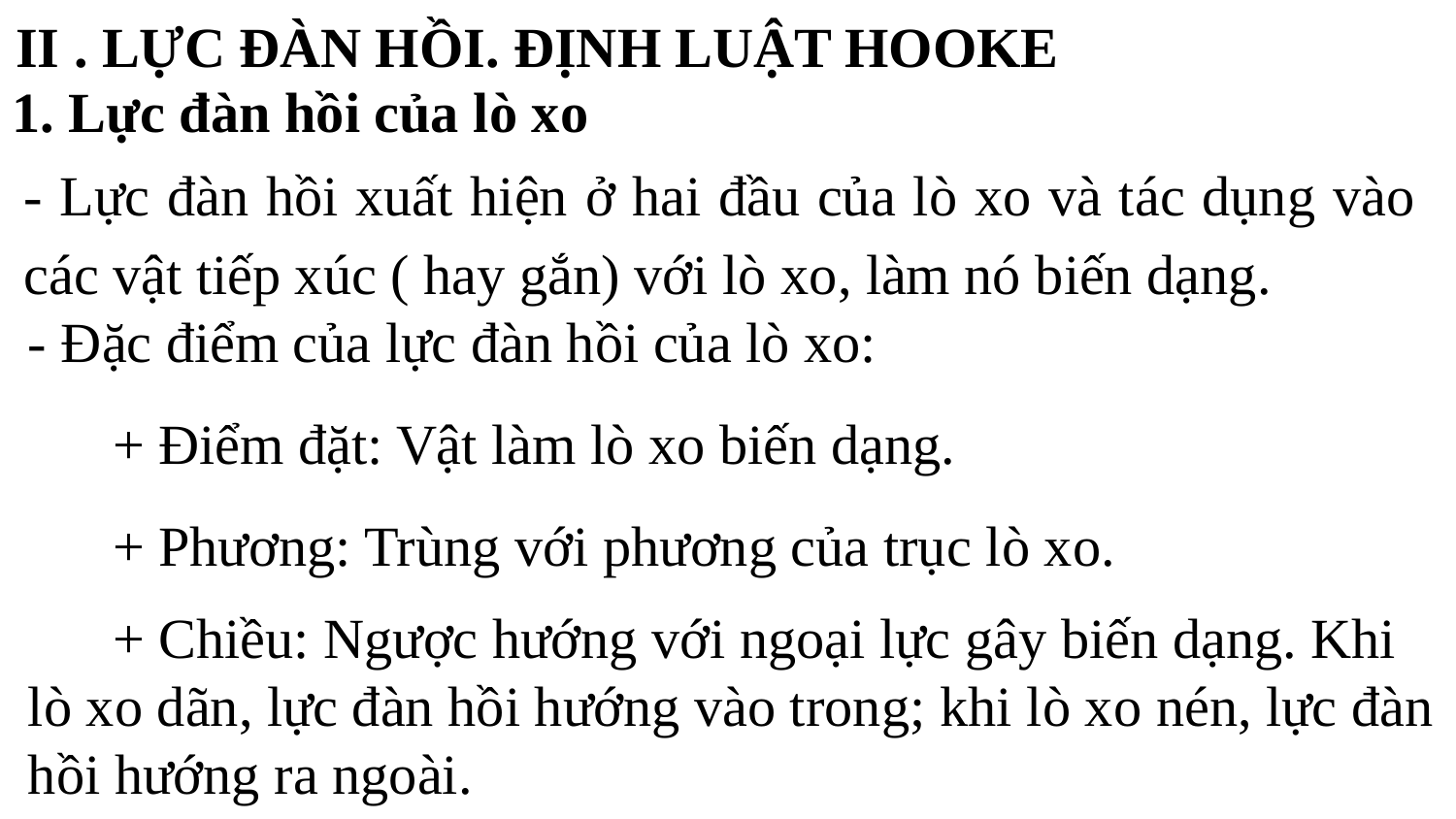

II . LỰC ĐÀN HỒI. ĐỊNH LUẬT HOOKE
1. Lực đàn hồi của lò xo
- Lực đàn hồi xuất hiện ở hai đầu của lò xo và tác dụng vào các vật tiếp xúc ( hay gắn) với lò xo, làm nó biến dạng.
- Đặc điểm của lực đàn hồi của lò xo:
      + Điểm đặt: Vật làm lò xo biến dạng.
      + Phương: Trùng với phương của trục lò xo.
      + Chiều: Ngược hướng với ngoại lực gây biến dạng. Khi lò xo dãn, lực đàn hồi hướng vào trong; khi lò xo nén, lực đàn hồi hướng ra ngoài.